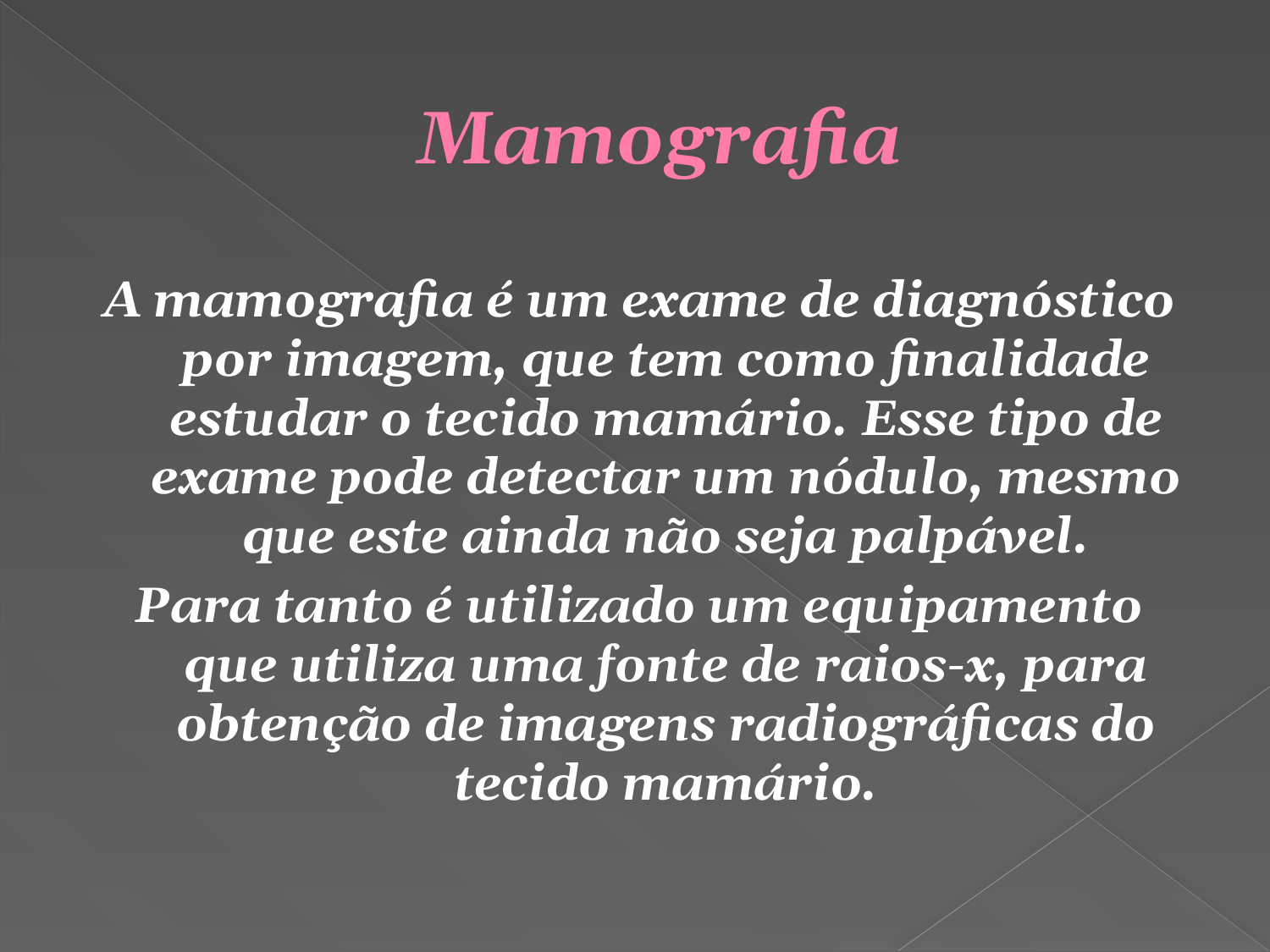

# Mamografia
A mamografia é um exame de diagnóstico por imagem, que tem como finalidade estudar o tecido mamário. Esse tipo de exame pode detectar um nódulo, mesmo que este ainda não seja palpável.
Para tanto é utilizado um equipamento que utiliza uma fonte de raios-x, para obtenção de imagens radiográficas do tecido mamário.